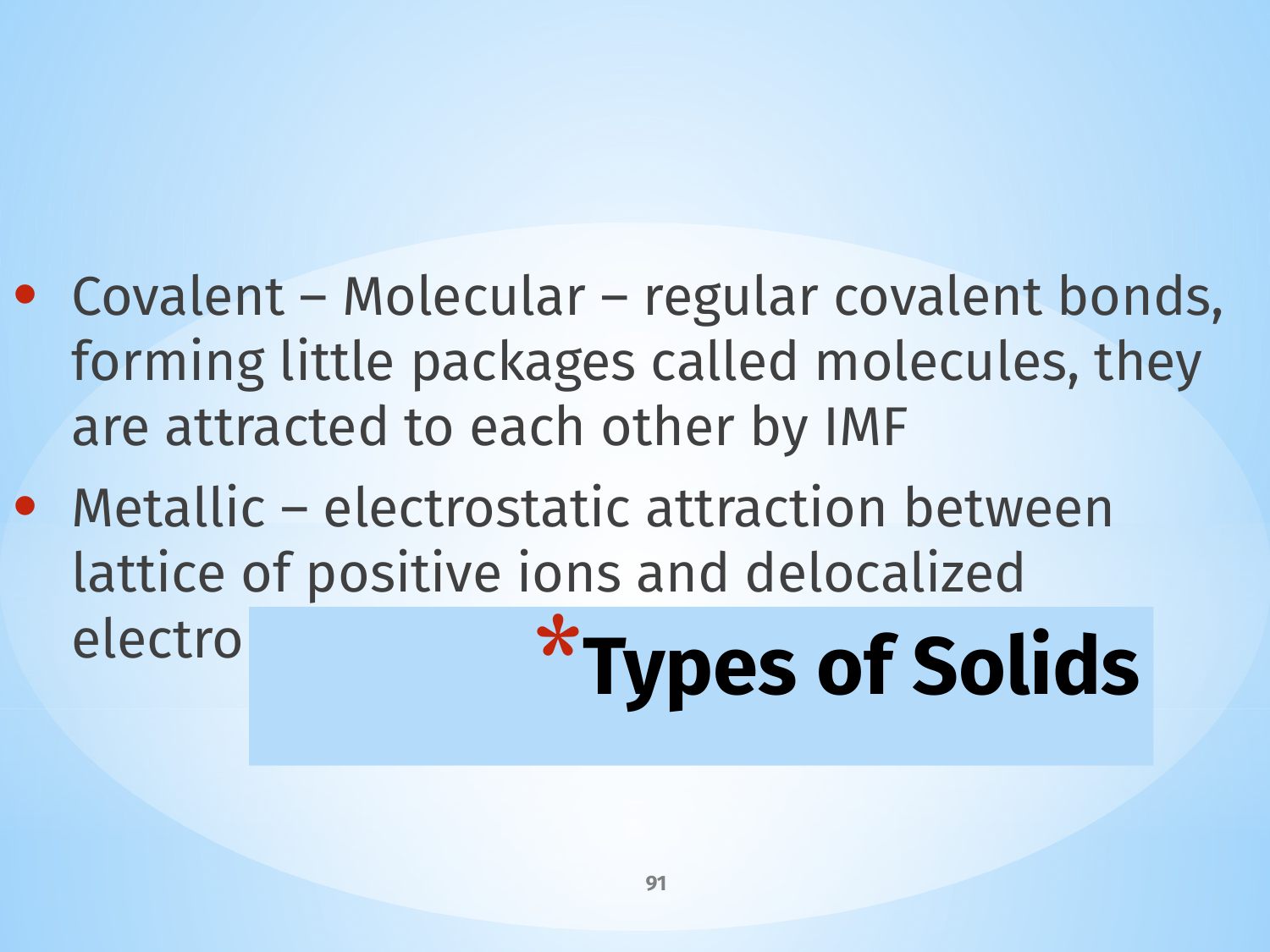

Covalent – Molecular – regular covalent bonds, forming little packages called molecules, they are attracted to each other by IMF
Metallic – electrostatic attraction between lattice of positive ions and delocalized electrons

# Types of Solids
91